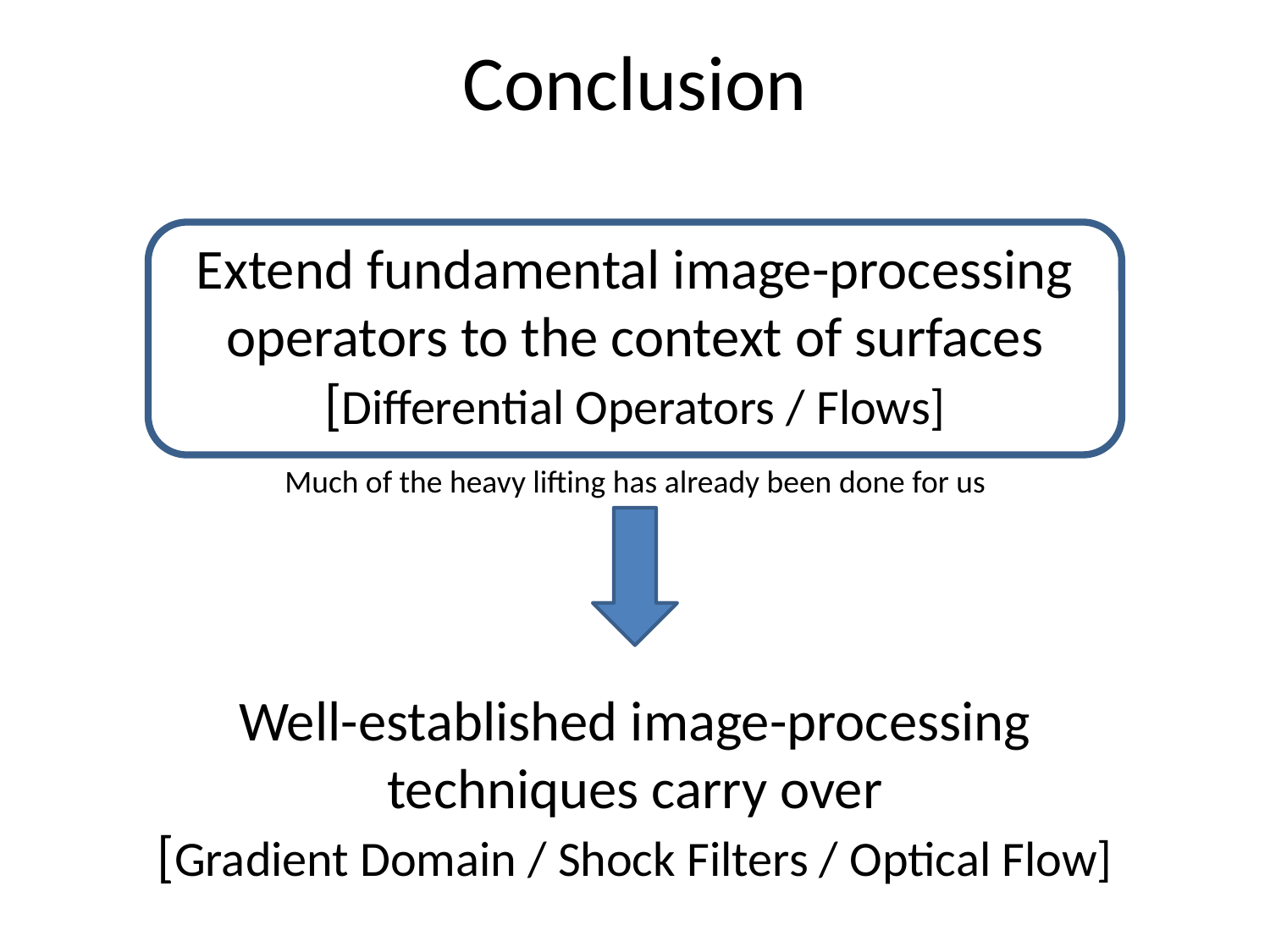

# Conclusion

Extend fundamental image-processing operators to the context of surfaces
[Differential Operators / Flows]

Well-established image-processing techniques carry over
[Gradient Domain / Shock Filters / Optical Flow]
Much of the heavy lifting has already been done for us